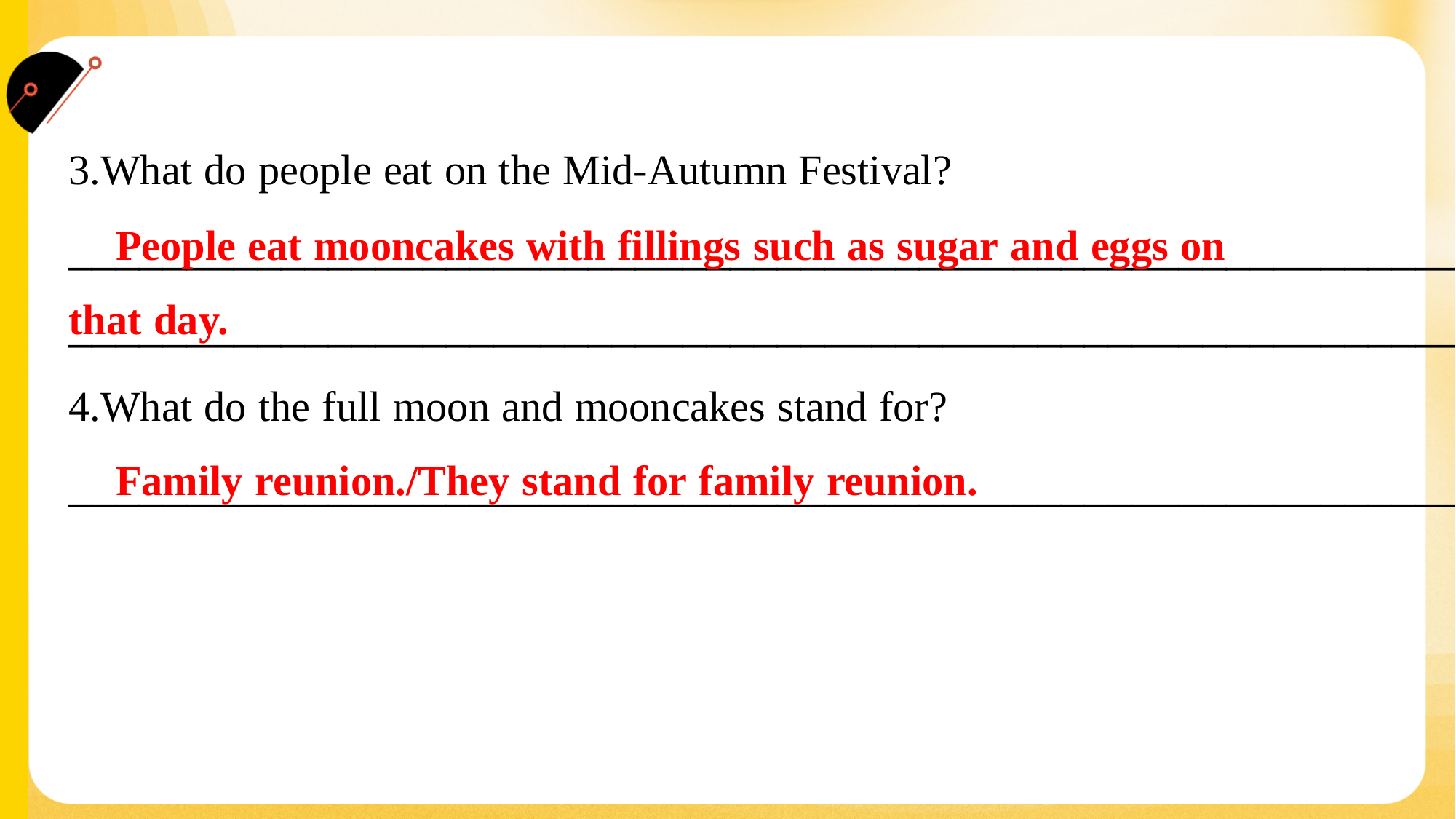

3.What do people eat on the Mid-Autumn Festival?
______________________________________________________________
______________________________________________________________

    People eat mooncakes with fillings such as sugar and eggs on
that day.
4.What do the full moon and mooncakes stand for?
______________________________________________________________

    Family reunion./They stand for family reunion.